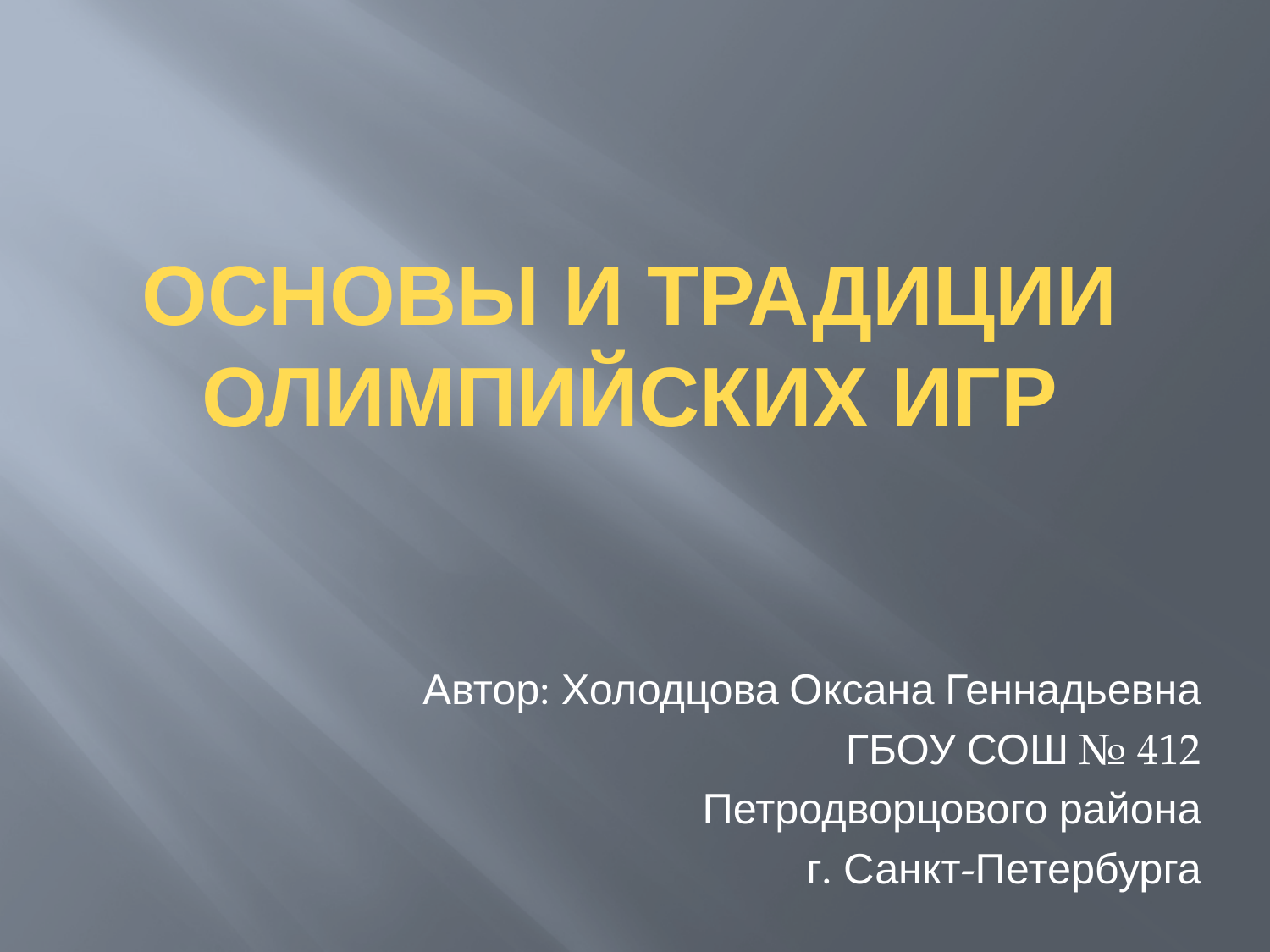

# Основы и традиции олимпийских игр
Автор: Холодцова Оксана Геннадьевна
ГБОУ СОШ № 412
Петродворцового района
г. Санкт-Петербурга